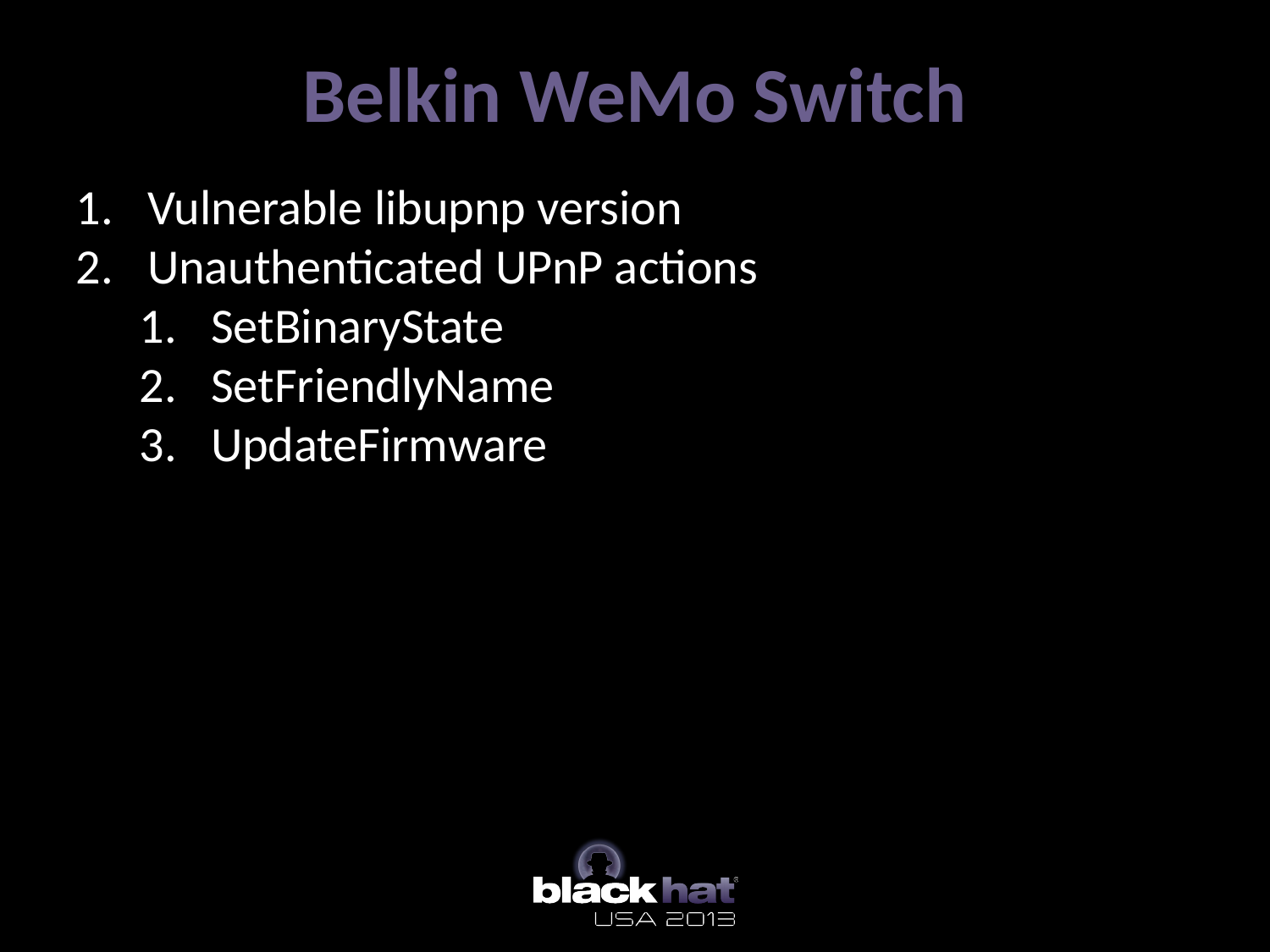

Belkin WeMo Switch
Vulnerable libupnp version
Unauthenticated UPnP actions
SetBinaryState
SetFriendlyName
UpdateFirmware